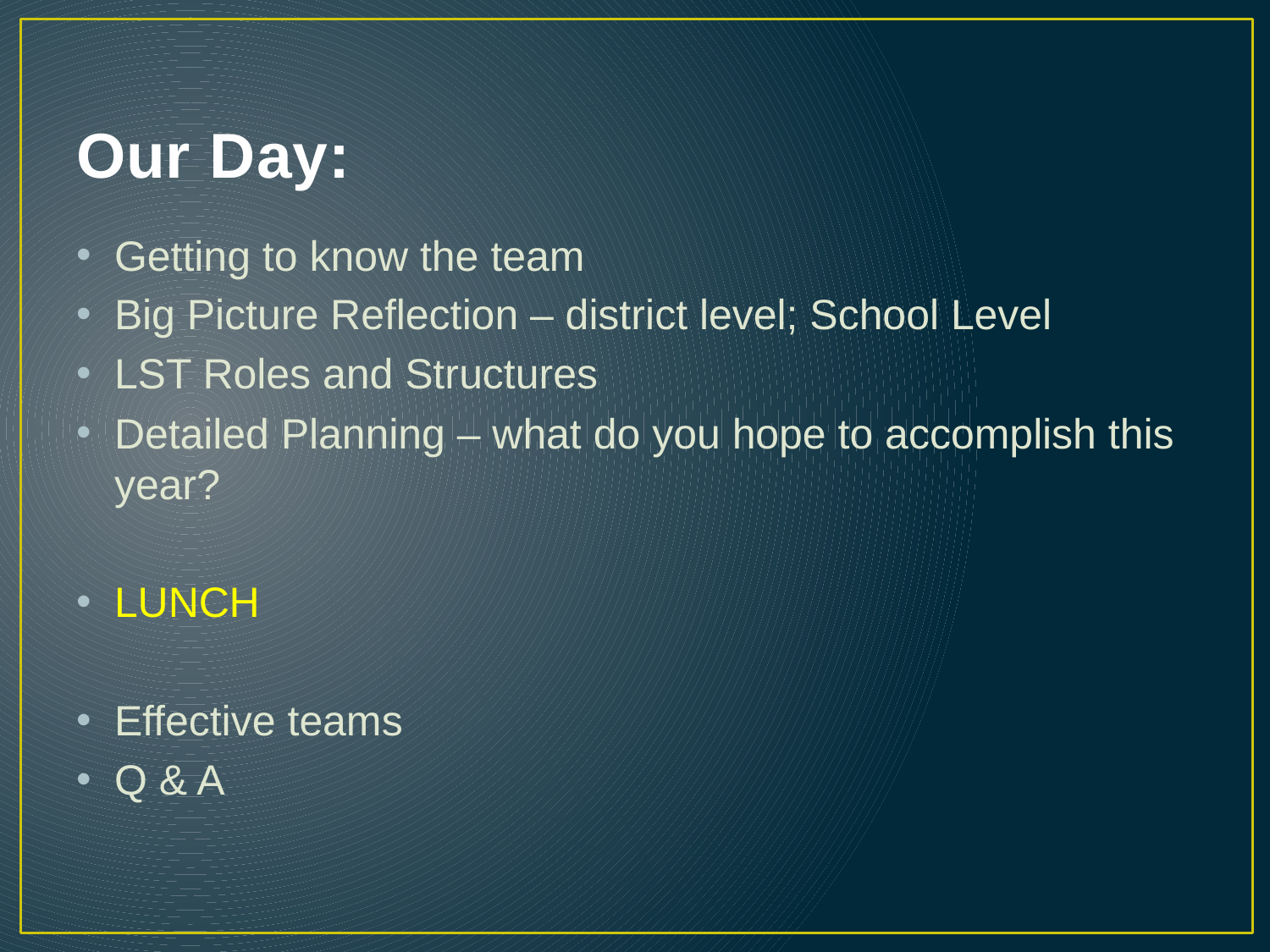

# Our Day:
Getting to know the team
Big Picture Reflection – district level; School Level
LST Roles and Structures
Detailed Planning – what do you hope to accomplish this year?

LUNCH

Effective teams
Q & A